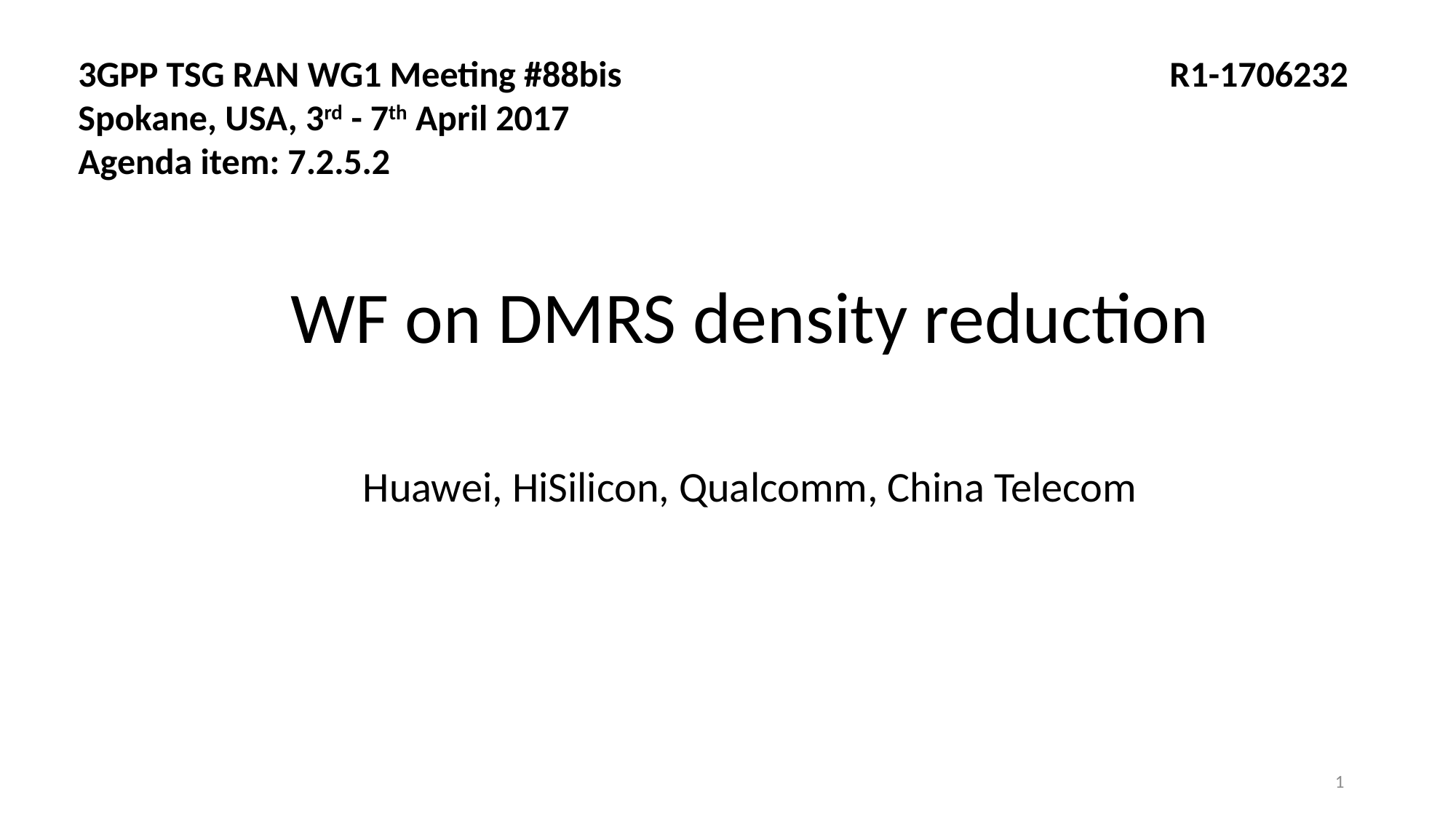

3GPP TSG RAN WG1 Meeting #88bis                                      			R1-1706232
Spokane, USA, 3rd - 7th April 2017
Agenda item: 7.2.5.2
WF on DMRS density reduction

Huawei, HiSilicon, Qualcomm, China Telecom
1